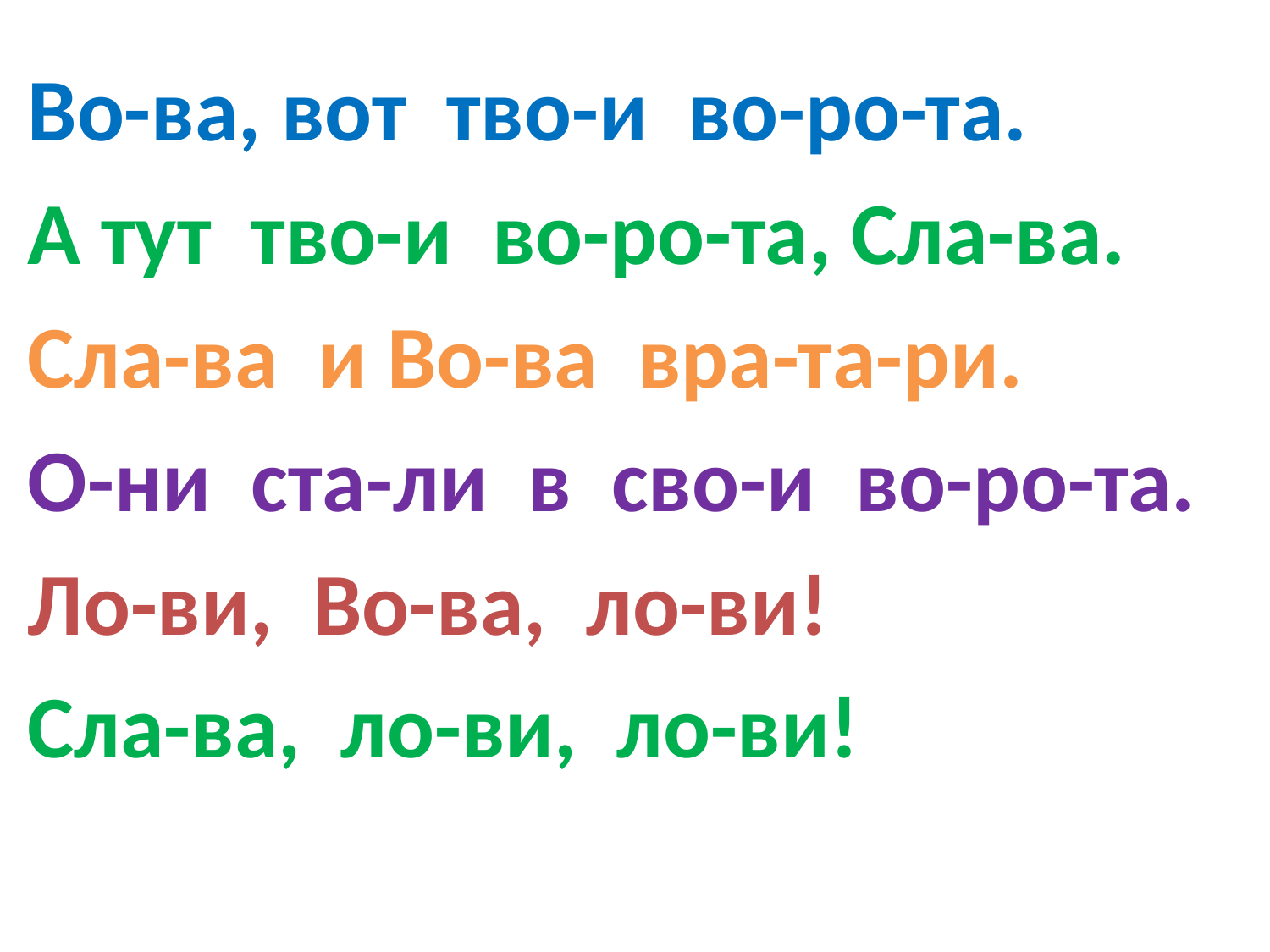

#
Во-ва, вот  тво-и  во-ро-та.
А тут  тво-и  во-ро-та, Сла-ва.
Сла-ва  и Во-ва  вра-та-ри.
О-ни  ста-ли  в  сво-и  во-ро-та.
Ло-ви,  Во-ва,  ло-ви!
Сла-ва,  ло-ви,  ло-ви!